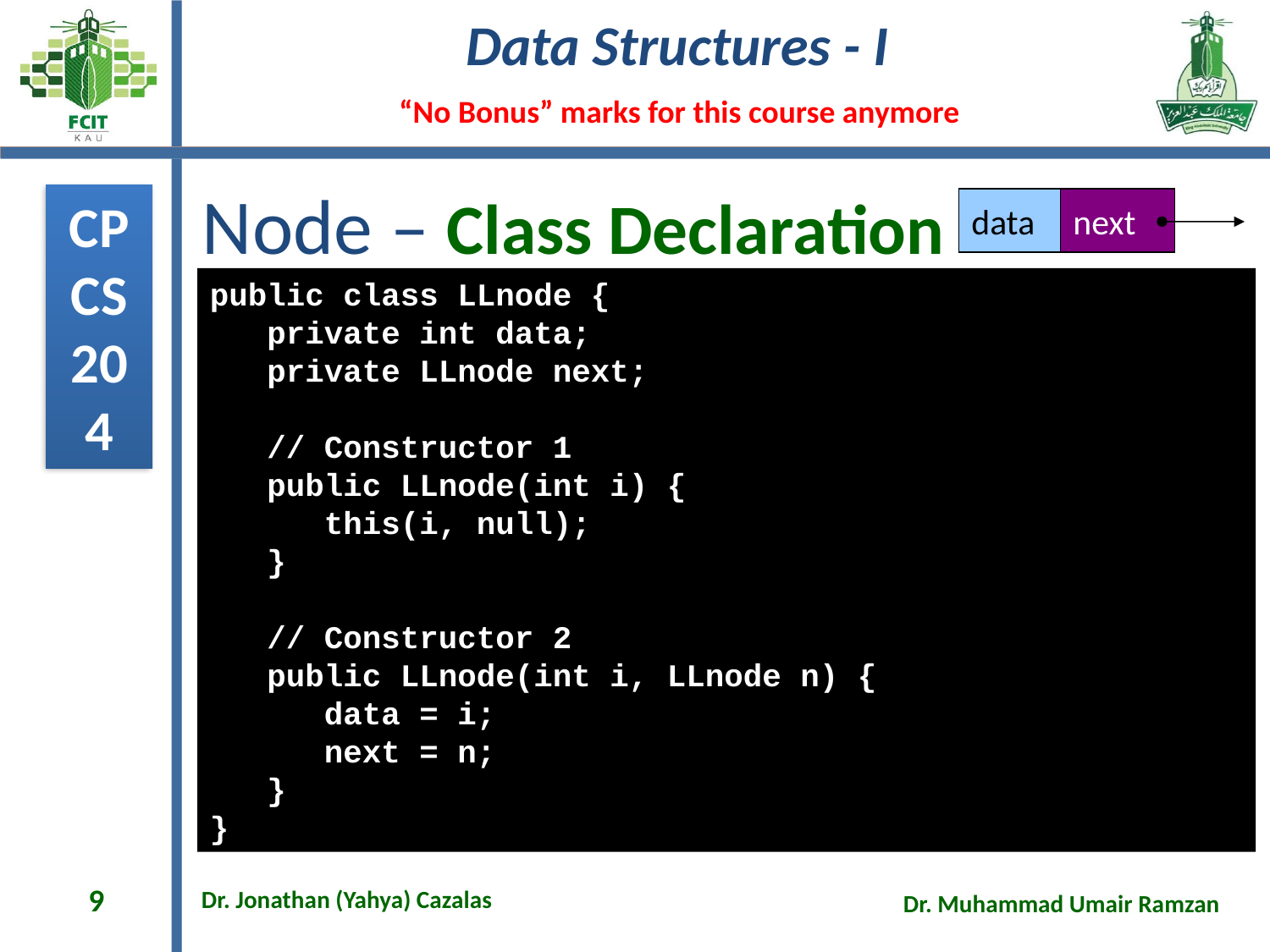

# Node – Class Declaration
data
next

public class LLnode {
   private int data;
   private LLnode next;

   // Constructor 1
   public LLnode(int i) {
      this(i, null);
   }

   // Constructor 2
   public LLnode(int i, LLnode n) {
      data = i;
      next = n;
   }
}
9